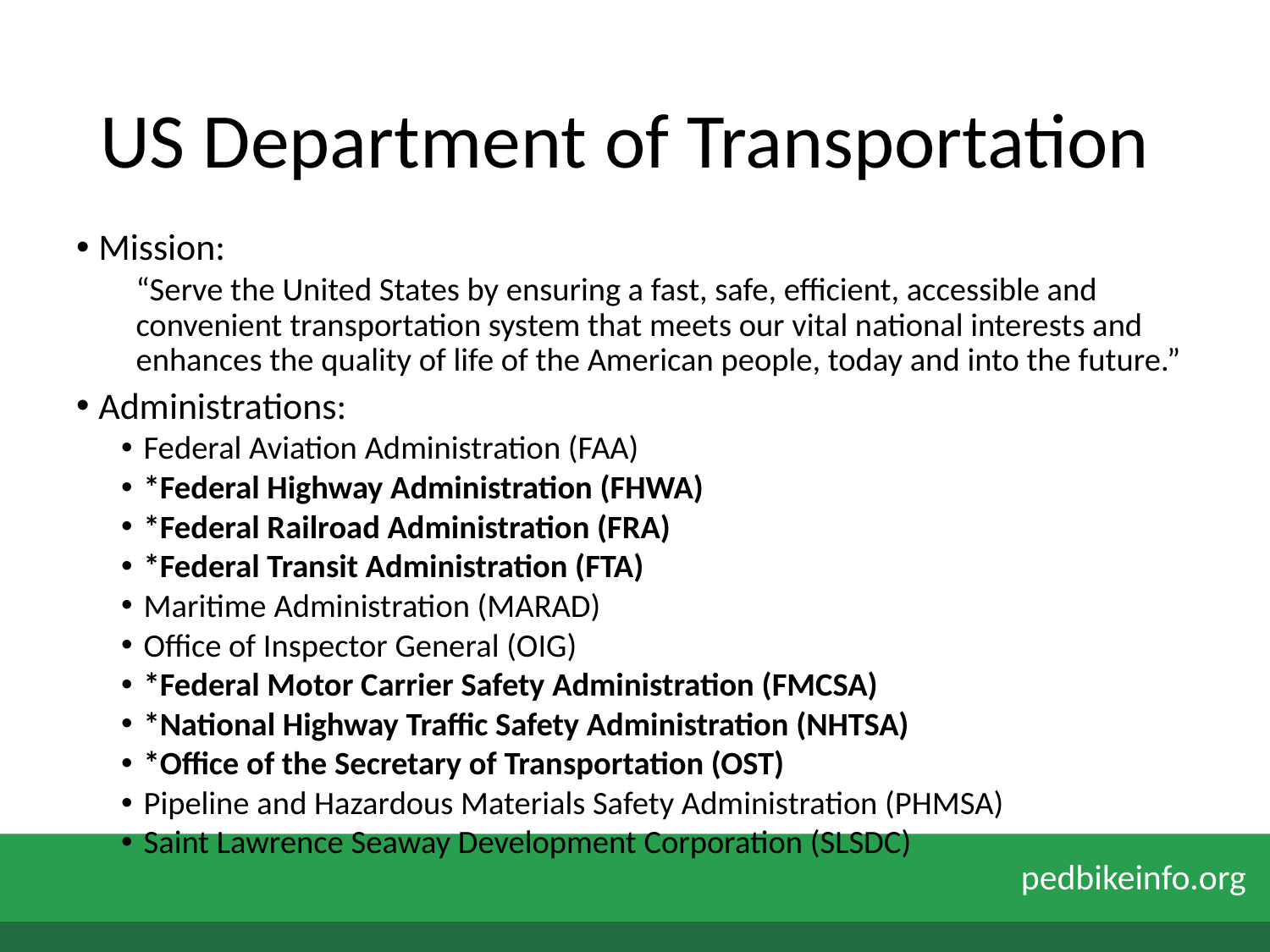

# US Department of Transportation
Mission:
“Serve the United States by ensuring a fast, safe, efficient, accessible and convenient transportation system that meets our vital national interests and enhances the quality of life of the American people, today and into the future.”
Administrations:
Federal Aviation Administration (FAA)
*Federal Highway Administration (FHWA)
*Federal Railroad Administration (FRA)
*Federal Transit Administration (FTA)
Maritime Administration (MARAD)
Office of Inspector General (OIG)
*Federal Motor Carrier Safety Administration (FMCSA)
*National Highway Traffic Safety Administration (NHTSA)
*Office of the Secretary of Transportation (OST)
Pipeline and Hazardous Materials Safety Administration (PHMSA)
Saint Lawrence Seaway Development Corporation (SLSDC)